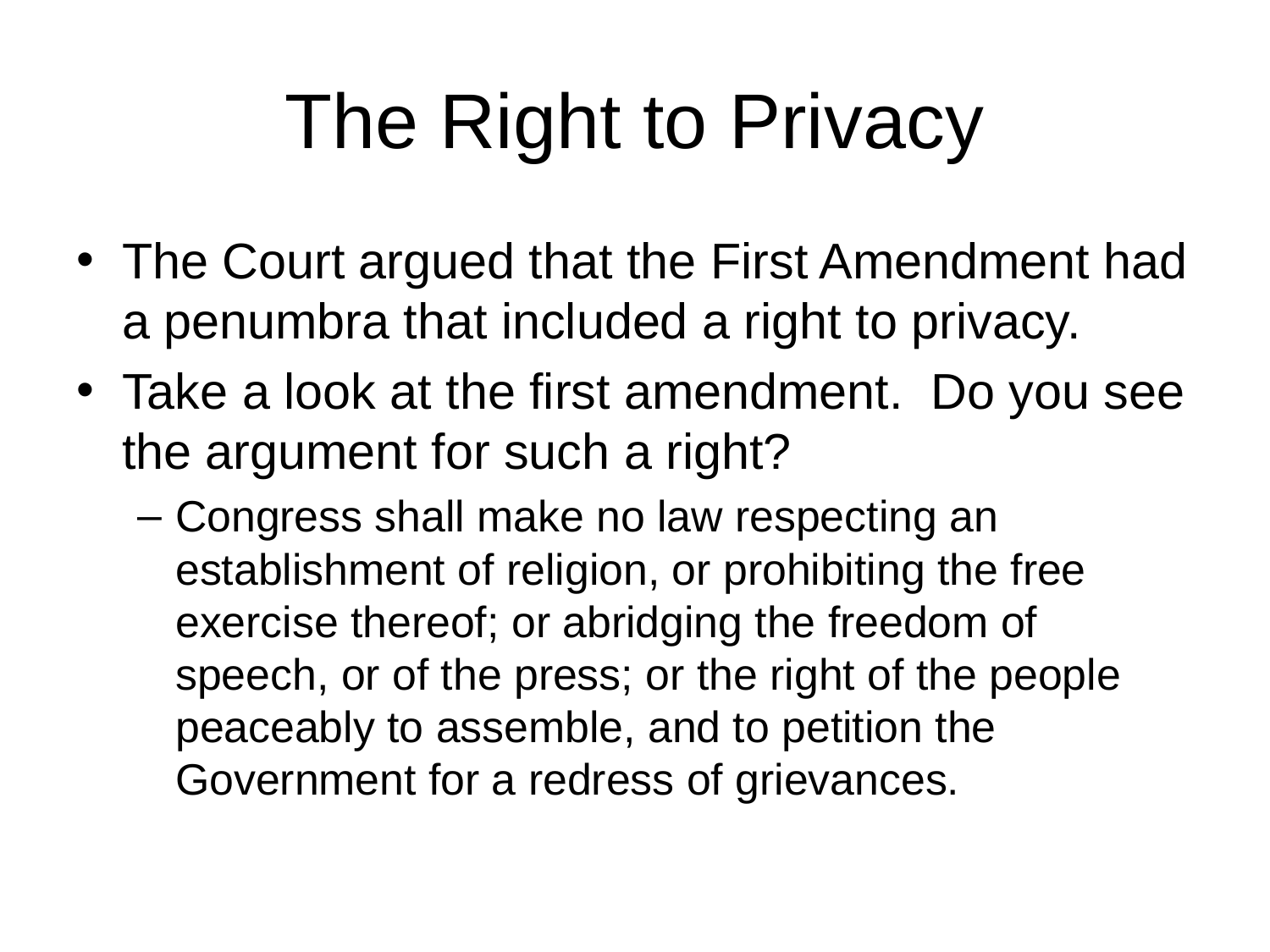

# The Right to Privacy
The Court argued that the First Amendment had a penumbra that included a right to privacy.
Take a look at the first amendment.  Do you see the argument for such a right?
Congress shall make no law respecting an establishment of religion, or prohibiting the free exercise thereof; or abridging the freedom of speech, or of the press; or the right of the people peaceably to assemble, and to petition the Government for a redress of grievances.